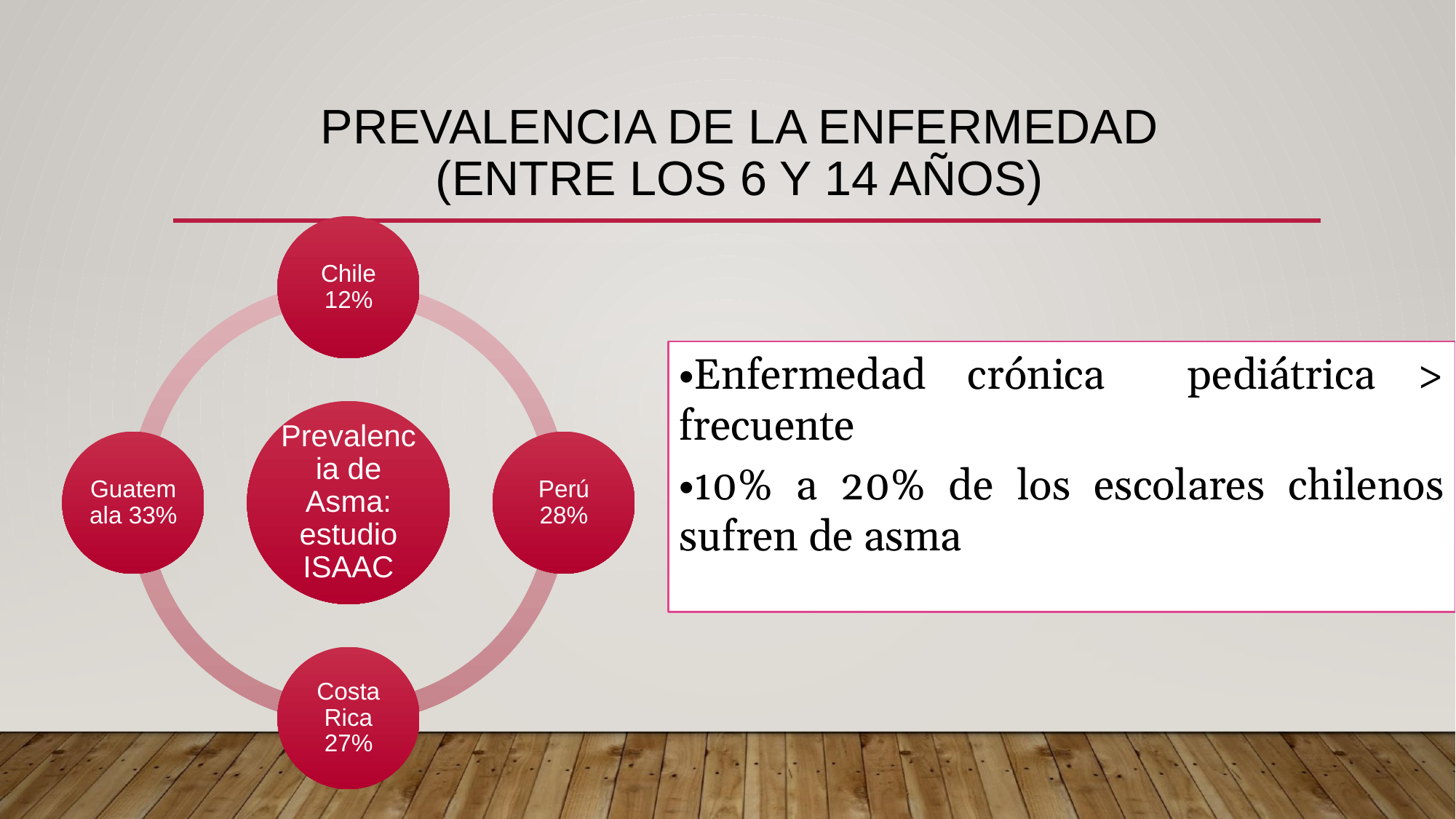

# PREVALENCIA DE LA ENFERMEDAD (ENTRE LOS 6 Y 14 AÑOS)

Chile 12%

Prevalencia de Asma: estudio ISAAC

Guatemala 33%
Perú 28%

Costa Rica 27%
Enfermedad crónica  pediátrica > frecuente
10% a 20% de los escolares chilenos sufren de asma